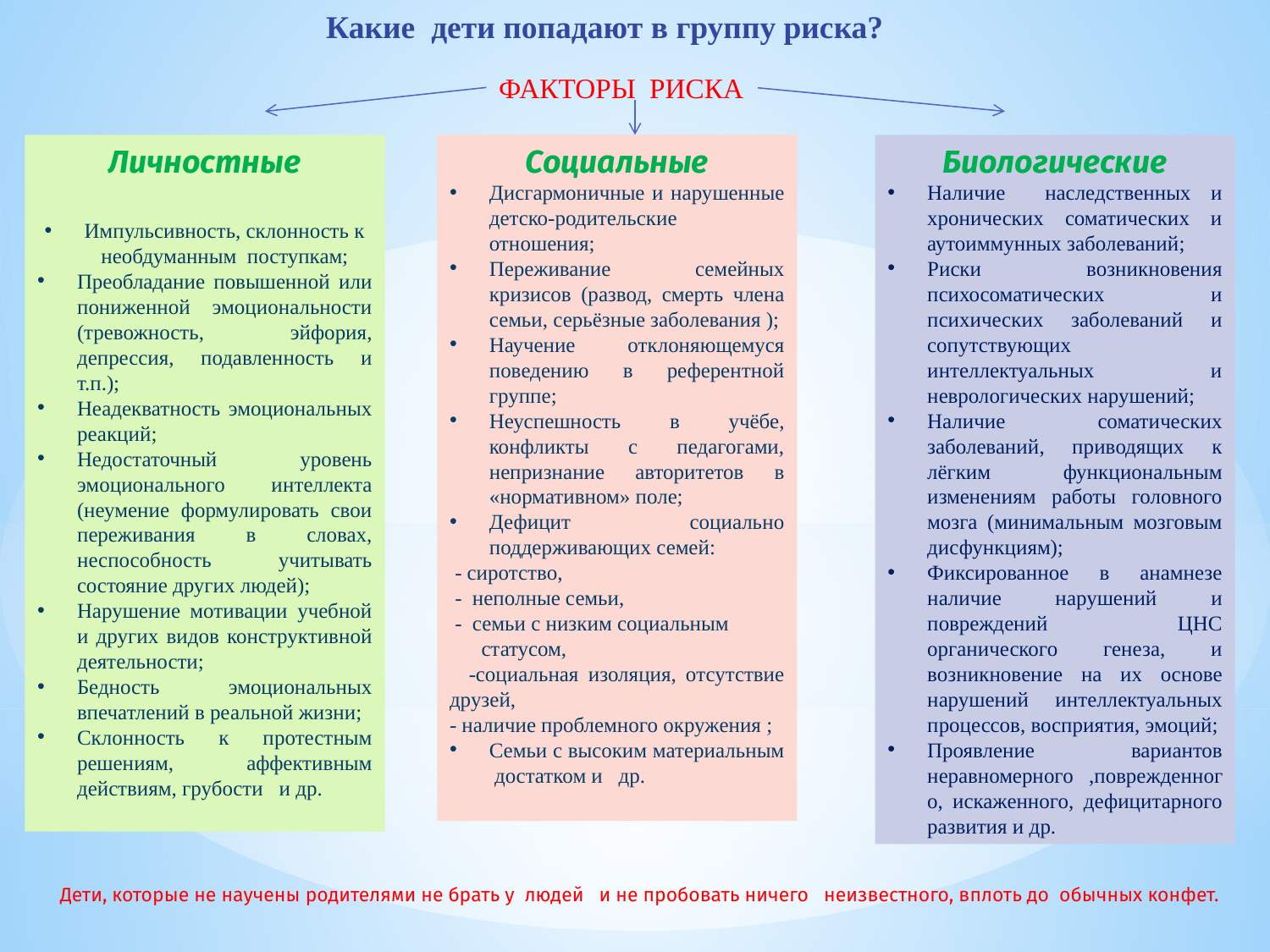

# Какие  дети попадают в группу риска?
ФАКТОРЫ  РИСКА
Личностные

Импульсивность, склонность к необдуманным  поступкам;
Преобладание повышенной или пониженной эмоциональности (тревожность, эйфория, депрессия, подавленность и т.п.);
Неадекватность эмоциональных реакций;
Недостаточный уровень эмоционального интеллекта (неумение формулировать свои переживания в словах, неспособность учитывать состояние других людей);
Нарушение мотивации учебной и других видов конструктивной деятельности;
Бедность эмоциональных впечатлений в реальной жизни;
Склонность к протестным решениям, аффективным действиям, грубости   и др.

Социальные
Дисгармоничные и нарушенные детско-родительские отношения;
Переживание  семейных кризисов (развод, смерть члена семьи, серьёзные заболевания );
Научение отклоняющемуся поведению в референтной группе;
Неуспешность в учёбе, конфликты с педагогами, непризнание авторитетов в «нормативном» поле;
Дефицит социально поддерживающих семей:
 - сиротство,
 -  неполные семьи,
 -  семьи с низким социальным
      статусом,
  -социальная изоляция, отсутствие друзей,
- наличие проблемного окружения ;
Семьи с высоким материальным  достатком и   др.

Биологические
Наличие  наследственных и хронических соматических и аутоиммунных заболеваний;
Риски возникновения психосоматических и психических заболеваний и сопутствующих интеллектуальных и неврологических нарушений;
Наличие соматических заболеваний, приводящих к лёгким функциональным изменениям работы головного мозга (минимальным мозговым дисфункциям);
Фиксированное в анамнезе наличие нарушений и повреждений ЦНС органического генеза, и возникновение на их основе нарушений интеллектуальных процессов, восприятия, эмоций;
Проявление вариантов неравномерного ,поврежденного, искаженного, дефицитарного развития и др.
Дети, которые не научены родителями не брать у  людей   и не пробовать ничего   неизвестного, вплоть до  обычных конфет.